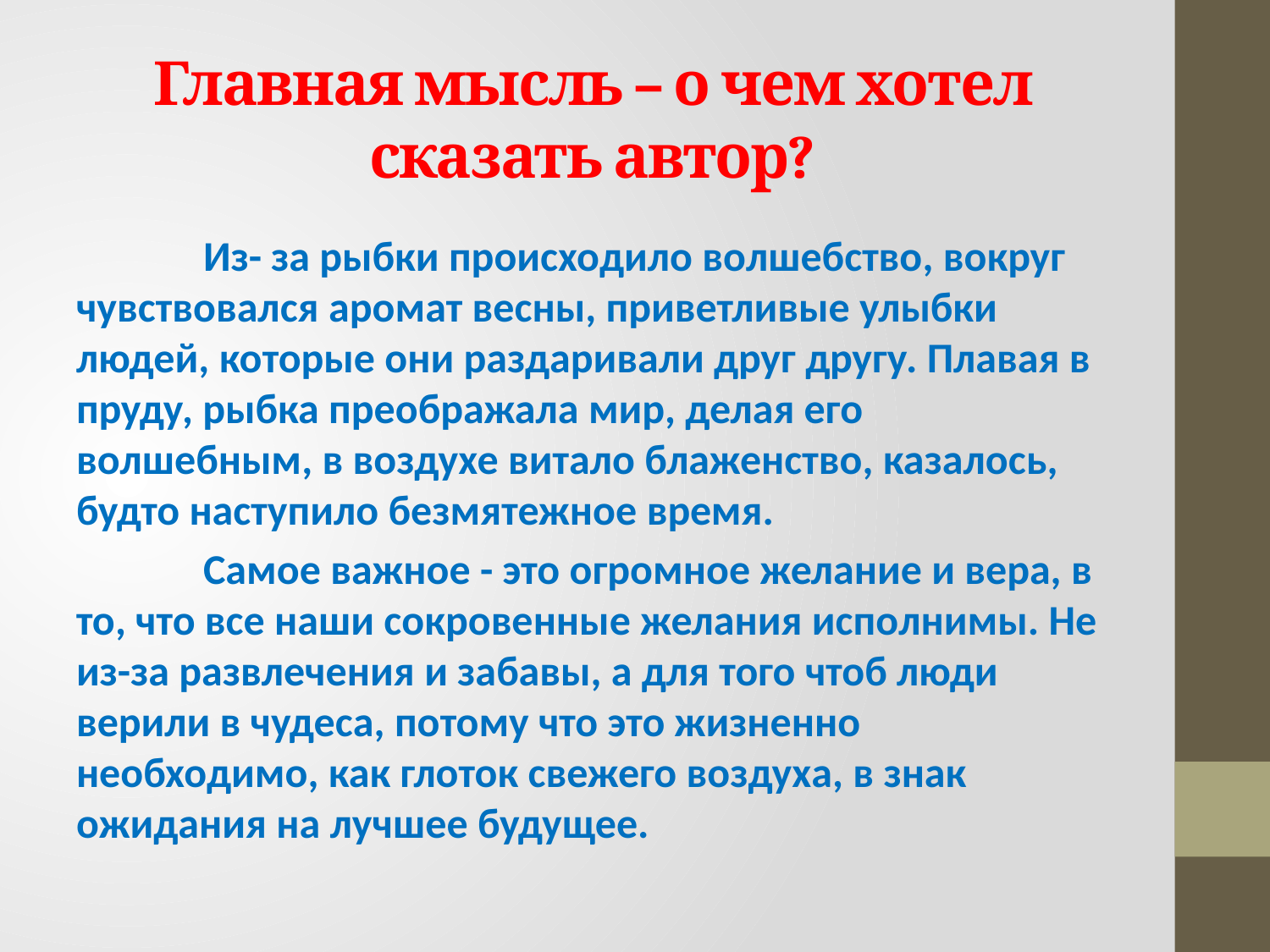

# Главная мысль – о чем хотел сказать автор?
	Из- за рыбки происходило волшебство, вокруг чувствовался аромат весны, приветливые улыбки людей, которые они раздаривали друг другу. Плавая в пруду, рыбка преображала мир, делая его волшебным, в воздухе витало блаженство, казалось, будто наступило безмятежное время.
	Самое важное - это огромное желание и вера, в то, что все наши сокровенные желания исполнимы. Не из-за развлечения и забавы, а для того чтоб люди верили в чудеса, потому что это жизненно необходимо, как глоток свежего воздуха, в знак ожидания на лучшее будущее.